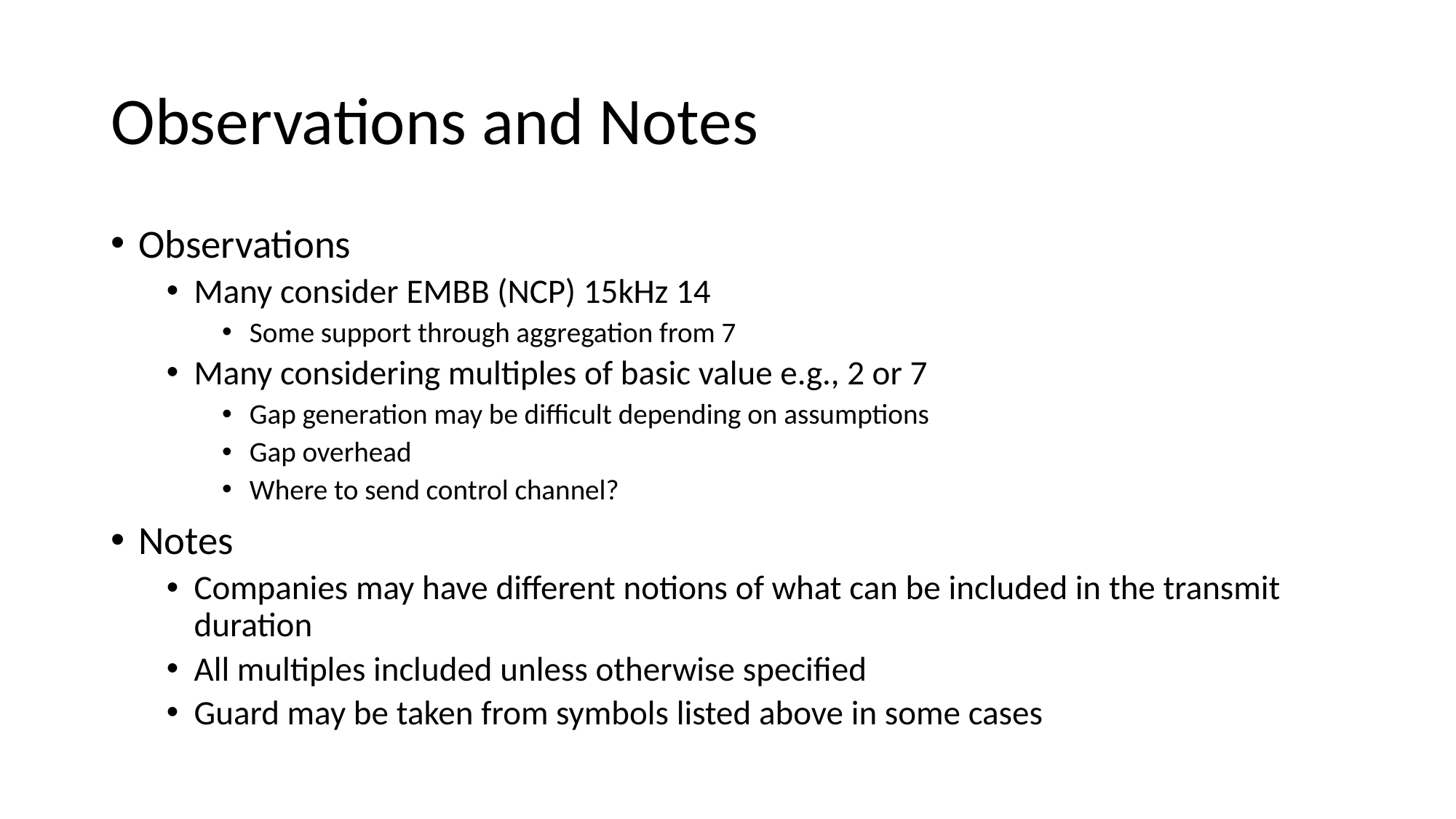

# Observations and Notes
Observations
Many consider EMBB (NCP) 15kHz 14
Some support through aggregation from 7
Many considering multiples of basic value e.g., 2 or 7
Gap generation may be difficult depending on assumptions
Gap overhead
Where to send control channel?
Notes
Companies may have different notions of what can be included in the transmit duration
All multiples included unless otherwise specified
Guard may be taken from symbols listed above in some cases